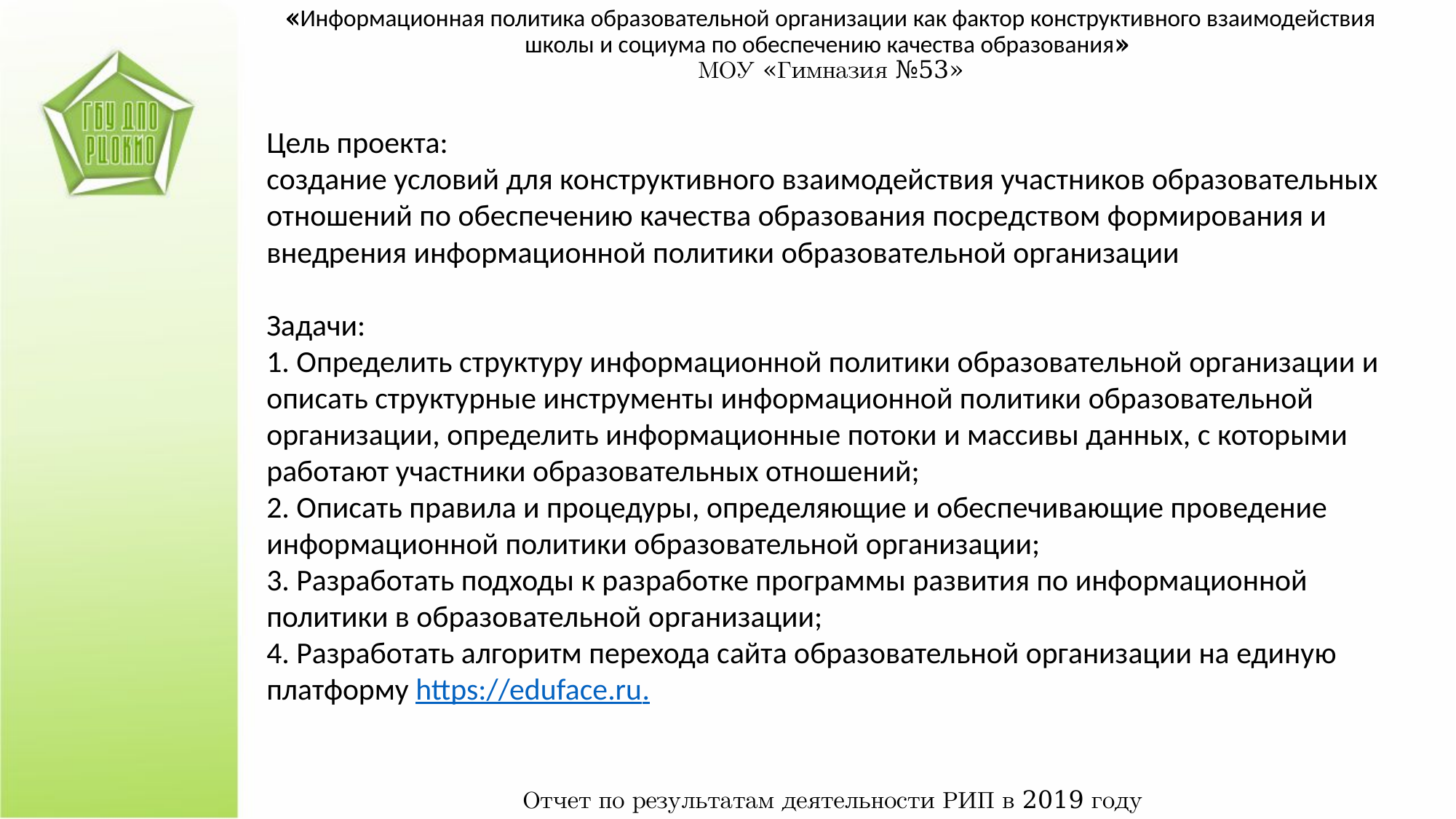

«Информационная политика образовательной организации как фактор конструктивного взаимодействия школы и социума по обеспечению качества образования»
МОУ «Гимназия №53»
Цель проекта:
создание условий для конструктивного взаимодействия участников образовательных отношений по обеспечению качества образования посредством формирования и внедрения информационной политики образовательной организации

Задачи:
1. Определить структуру информационной политики образовательной организации и описать структурные инструменты информационной политики образовательной организации, определить информационные потоки и массивы данных, с которыми работают участники образовательных отношений;
2. Описать правила и процедуры, определяющие и обеспечивающие проведение информационной политики образовательной организации;
3. Разработать подходы к разработке программы развития по информационной политики в образовательной организации;
4. Разработать алгоритм перехода сайта образовательной организации на единую платформу https://eduface.ru.

Отчет по результатам деятельности РИП в 2019 году